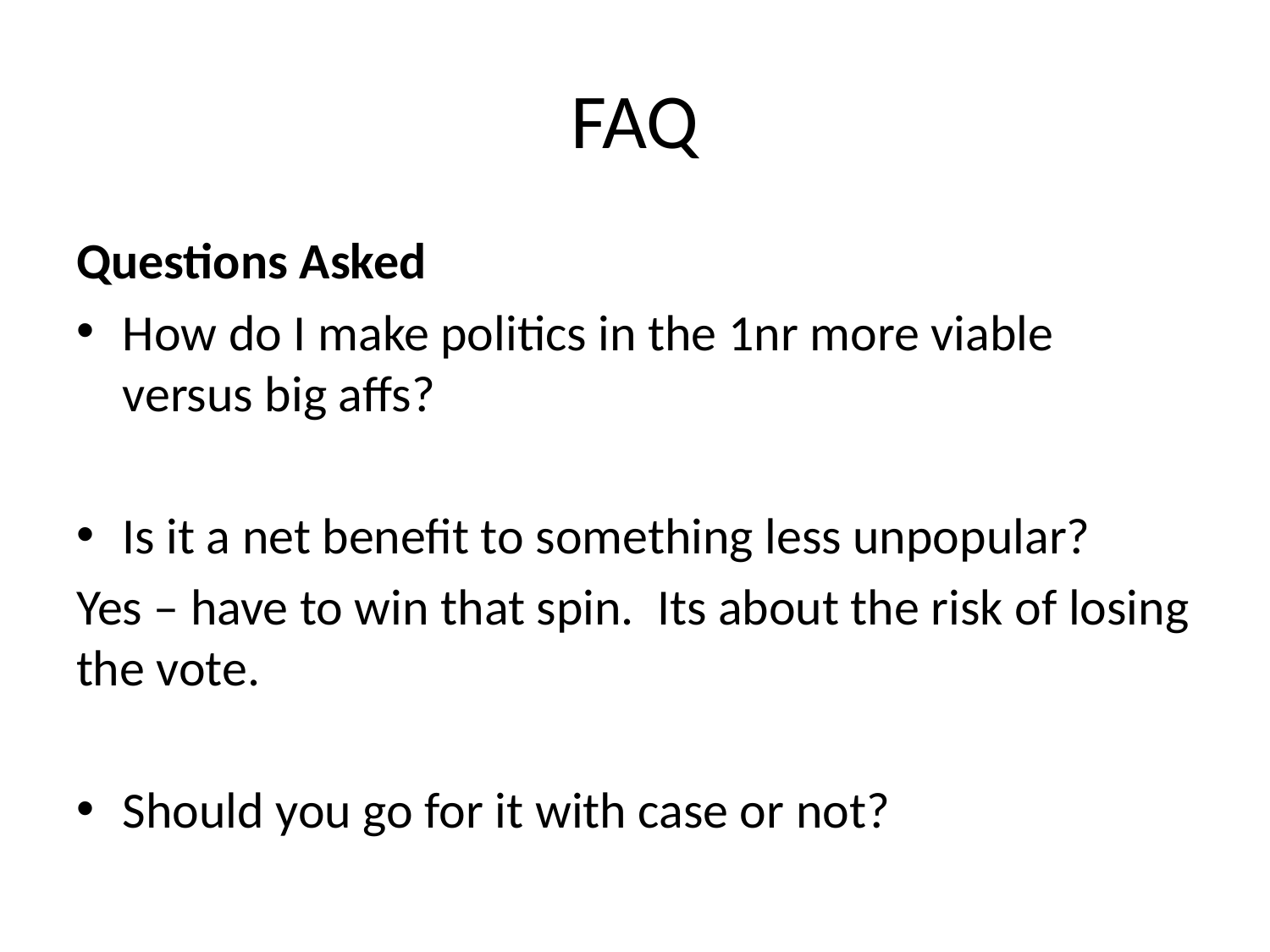

# FAQ
Questions Asked
How do I make politics in the 1nr more viable versus big affs?

Is it a net benefit to something less unpopular?
Yes – have to win that spin.  Its about the risk of losing the vote.

Should you go for it with case or not?